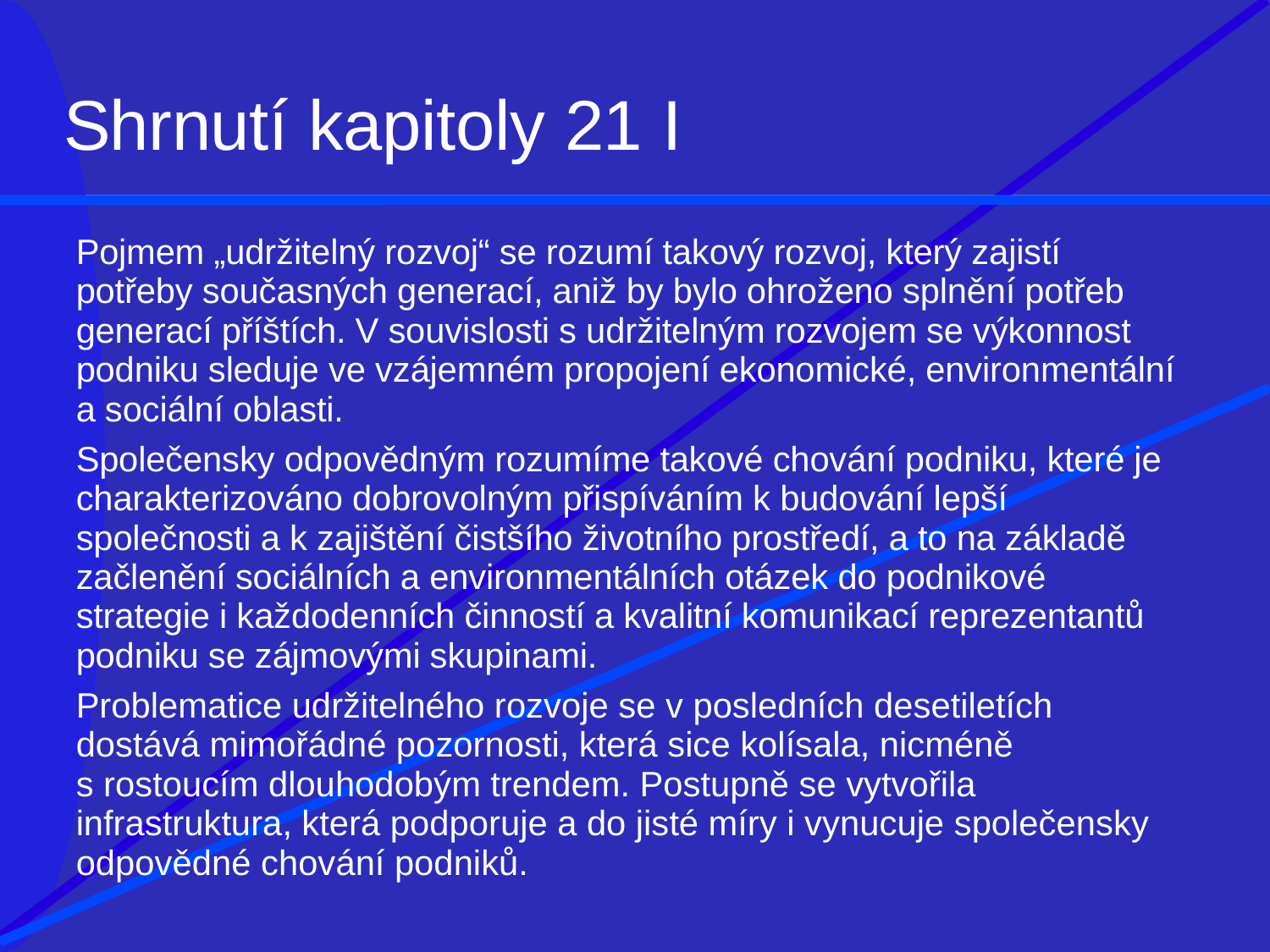

# Shrnutí kapitoly 21 I
Pojmem „udržitelný rozvoj“ se rozumí takový rozvoj, který zajistí potřeby současných generací, aniž by bylo ohroženo splnění potřeb generací příštích. V souvislosti s udržitelným rozvojem se výkonnost podniku sleduje ve vzájemném propojení ekonomické, environmentální a sociální oblasti.
Společensky odpovědným rozumíme takové chování podniku, které je charakterizováno dobrovolným přispíváním k budování lepší společnosti a k zajištění čistšího životního prostředí, a to na základě začlenění sociálních a environmentálních otázek do podnikové strategie i každodenních činností a kvalitní komunikací reprezentantů podniku se zájmovými skupinami.
Problematice udržitelného rozvoje se v posledních desetiletích dostává mimořádné pozornosti, která sice kolísala, nicméně s rostoucím dlouhodobým trendem. Postupně se vytvořila infrastruktura, která podporuje a do jisté míry i vynucuje společensky odpovědné chování podniků.